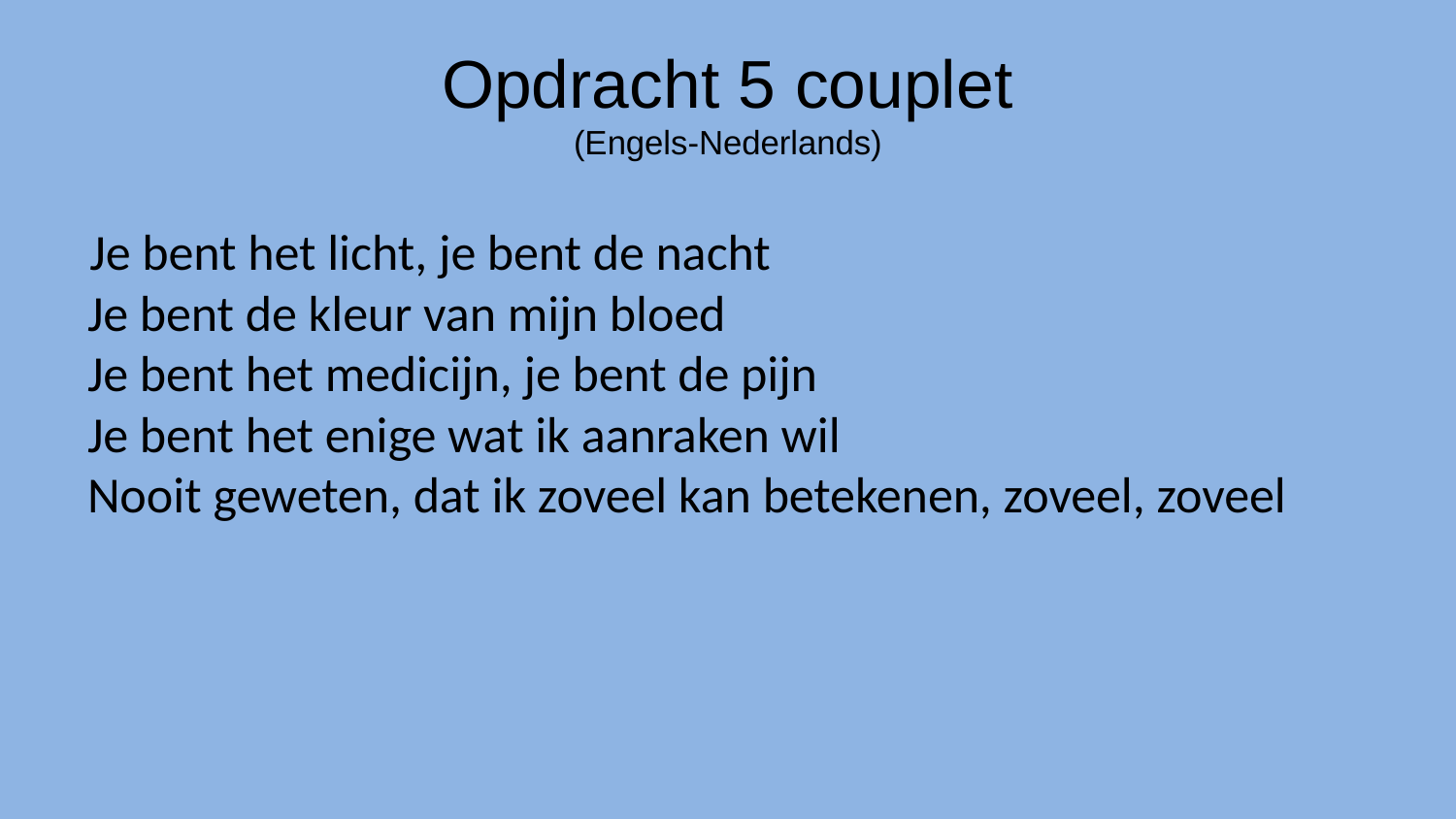

# Opdracht 5 couplet (Engels-Nederlands)
Je bent het licht, je bent de nacht
Je bent de kleur van mijn bloed
Je bent het medicijn, je bent de pijn
Je bent het enige wat ik aanraken wil
Nooit geweten, dat ik zoveel kan betekenen, zoveel, zoveel